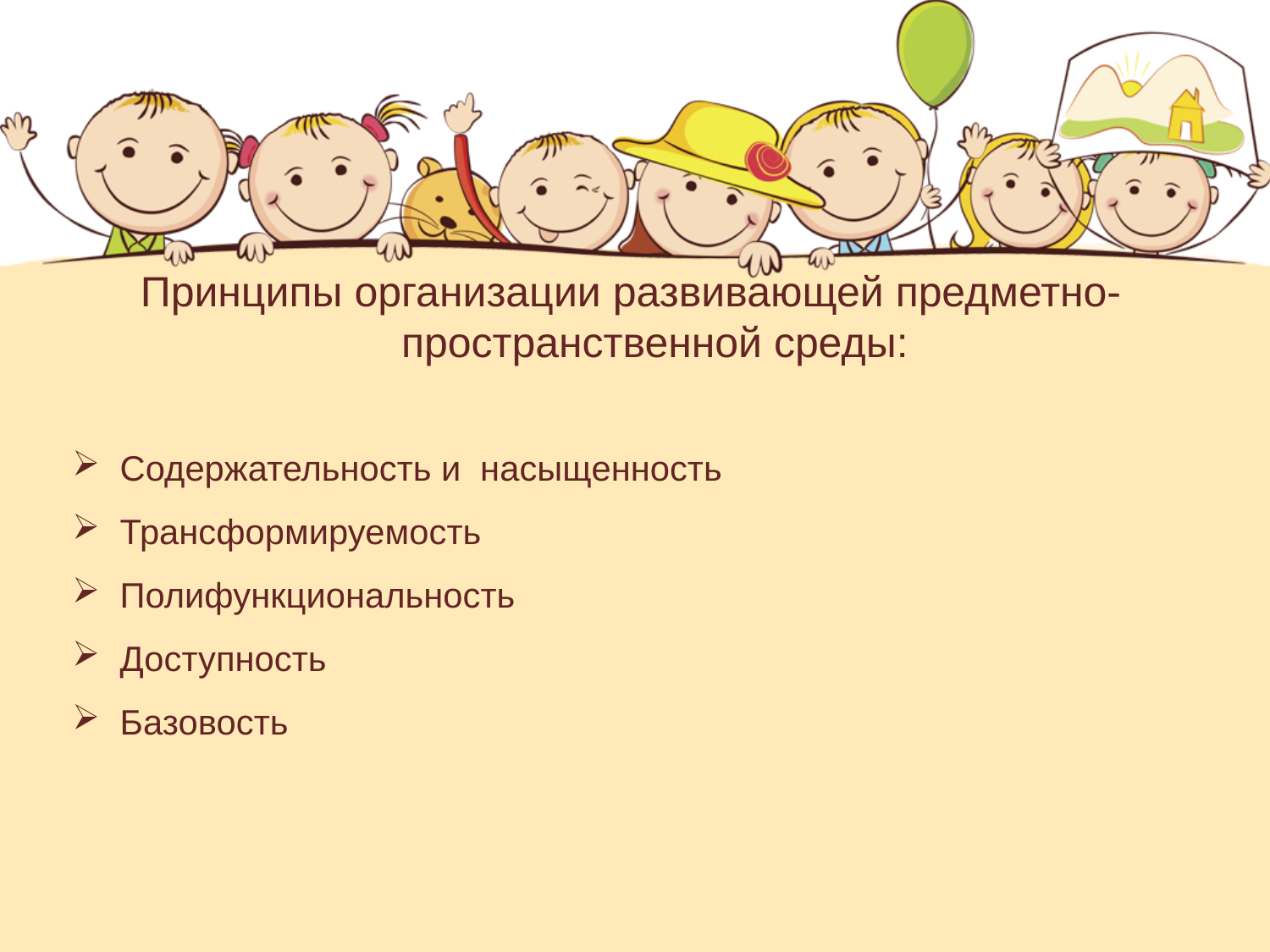

Принципы организации развивающей предметно-пространственной среды:

Содержательность и  насыщенность
Трансформируемость
Полифункциональность
Доступность
Базовость